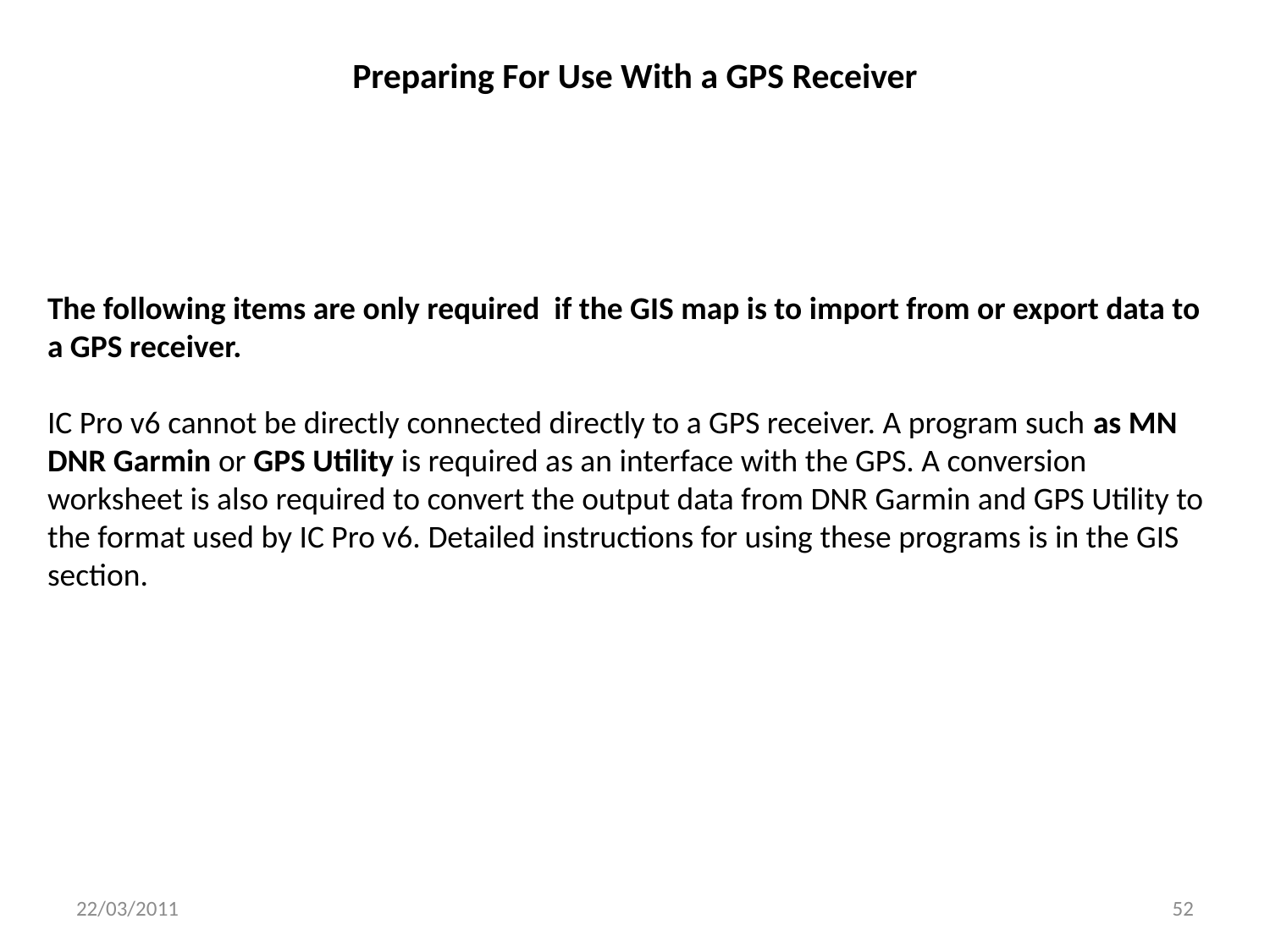

# Preparing For Use With a GPS Receiver
The following items are only required  if the GIS map is to import from or export data to a GPS receiver.

IC Pro v6 cannot be directly connected directly to a GPS receiver. A program such as MN DNR Garmin or GPS Utility is required as an interface with the GPS. A conversion worksheet is also required to convert the output data from DNR Garmin and GPS Utility to the format used by IC Pro v6. Detailed instructions for using these programs is in the GIS section.
22/03/2011
52